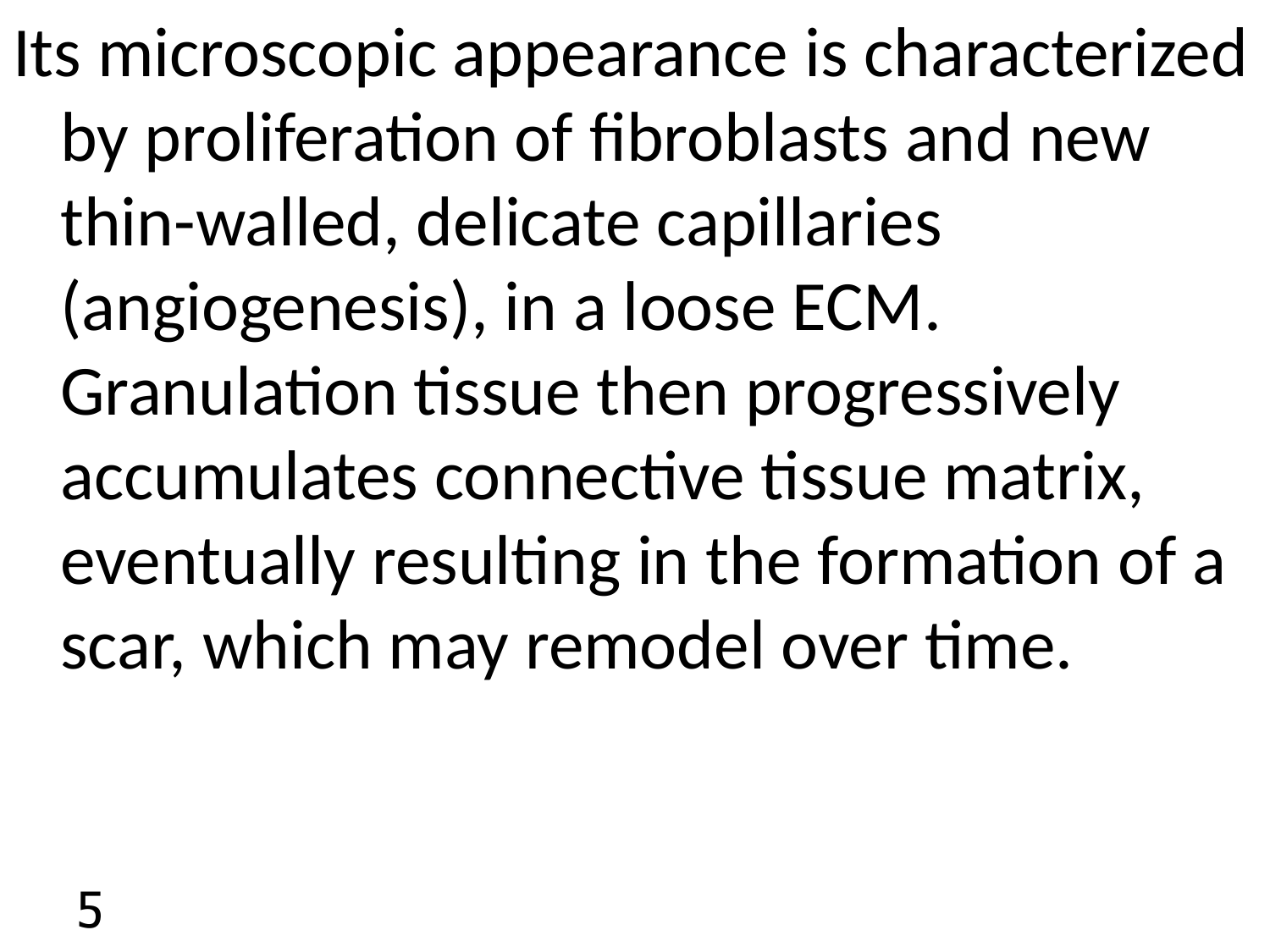

Its microscopic appearance is characterized by proliferation of fibroblasts and new thin-walled, delicate capillaries (angiogenesis), in a loose ECM. Granulation tissue then progressively accumulates connective tissue matrix, eventually resulting in the formation of a scar, which may remodel over time.
5